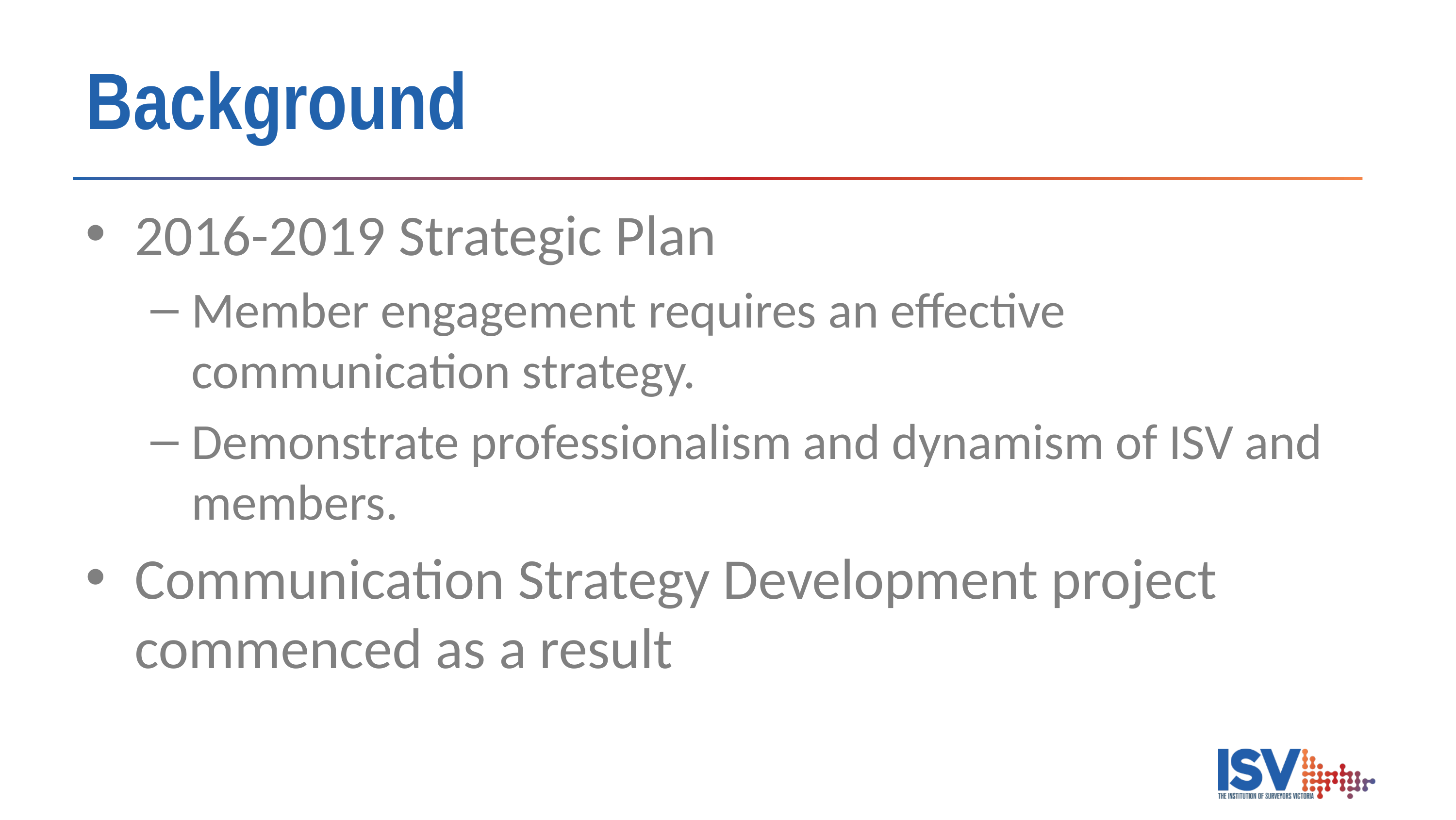

# Background
2016-2019 Strategic Plan
Member engagement requires an effective communication strategy.
Demonstrate professionalism and dynamism of ISV and members.
Communication Strategy Development project commenced as a result